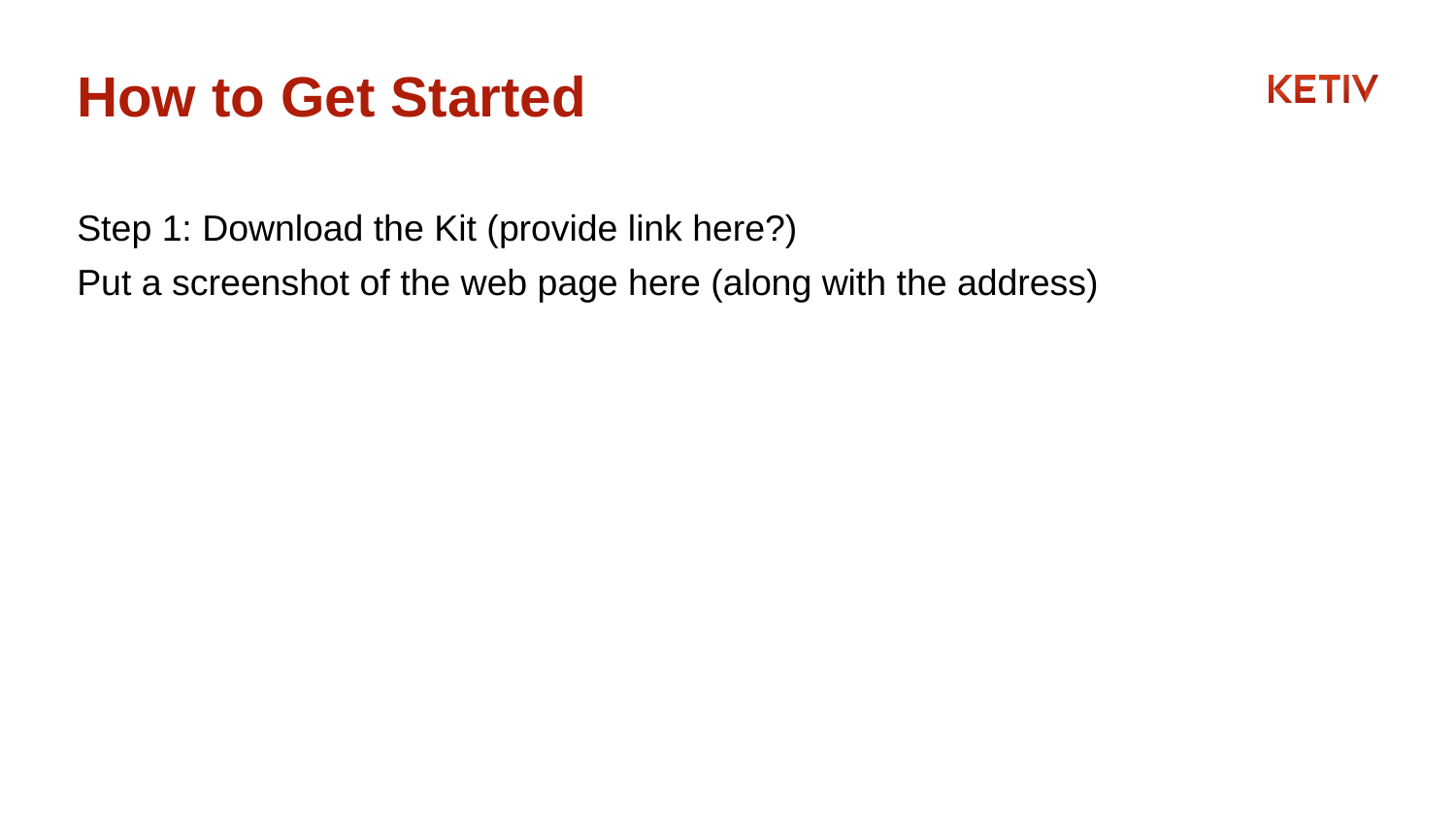

# How to Get Started
Step 1: Download the Kit (provide link here?)
Put a screenshot of the web page here (along with the address)